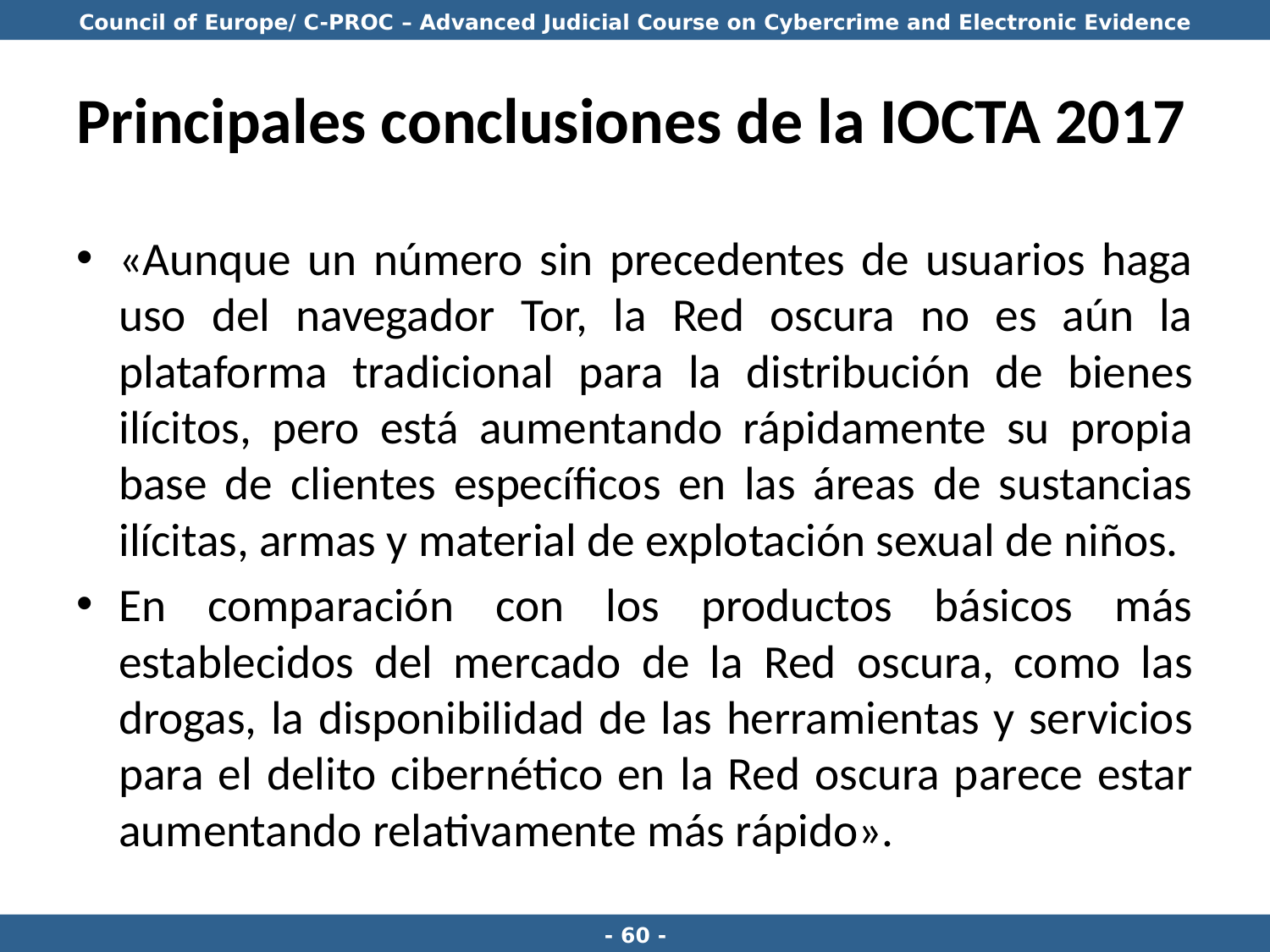

# Principales conclusiones de la IOCTA 2017
«Aunque un número sin precedentes de usuarios haga uso del navegador Tor, la Red oscura no es aún la plataforma tradicional para la distribución de bienes ilícitos, pero está aumentando rápidamente su propia base de clientes específicos en las áreas de sustancias ilícitas, armas y material de explotación sexual de niños.
En comparación con los productos básicos más establecidos del mercado de la Red oscura, como las drogas, la disponibilidad de las herramientas y servicios para el delito cibernético en la Red oscura parece estar aumentando relativamente más rápido».